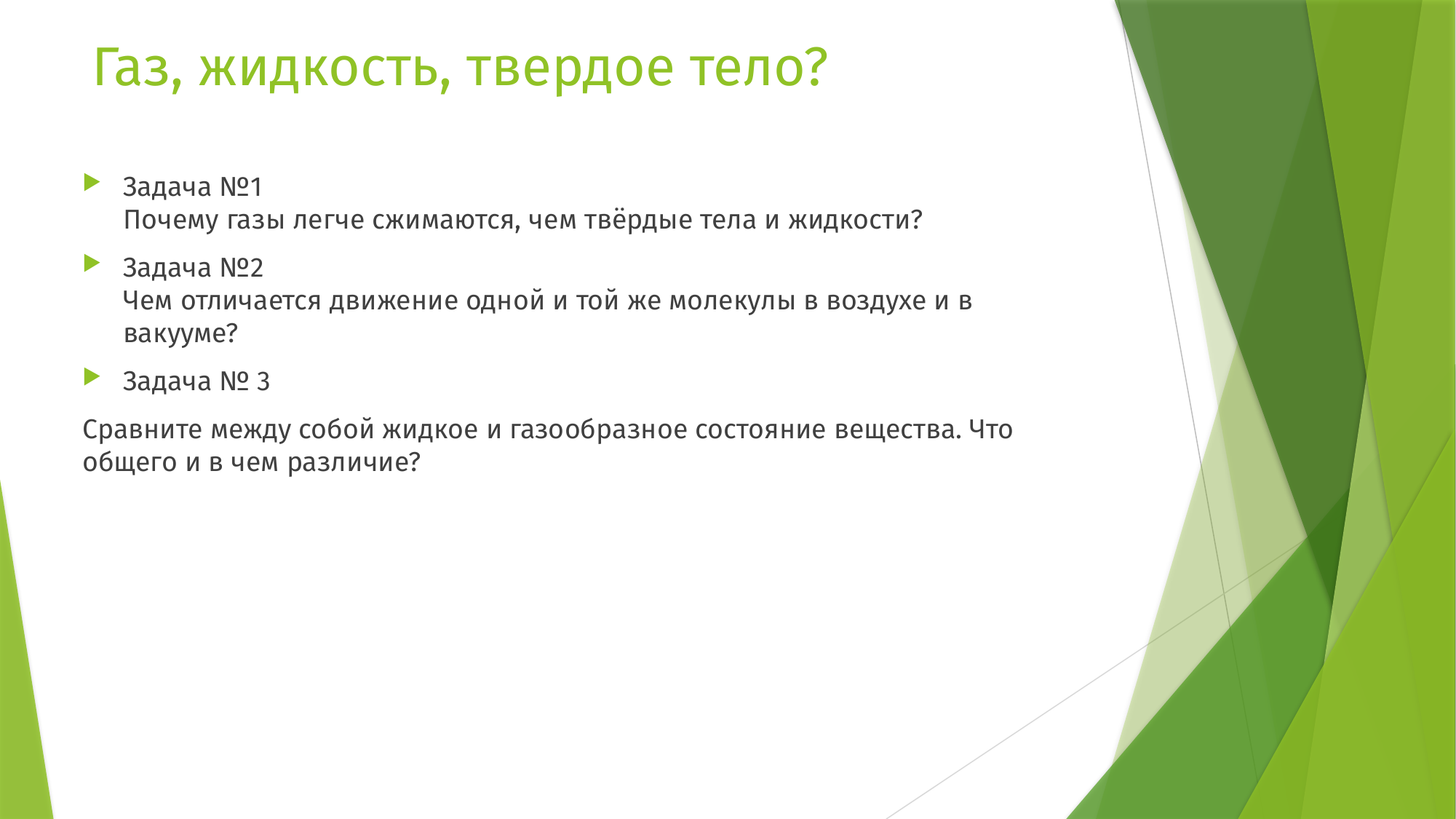

# Газ, жидкость, твердое тело?
Задача №1
Почему газы легче сжимаются, чем твёрдые тела и жидкости?
Задача №2
Чем отличается движение одной и той же молекулы в воздухе и в вакууме?
Задача № 3
Сравните между собой жидкое и газообразное состояние вещества. Что общего и в чем различие?